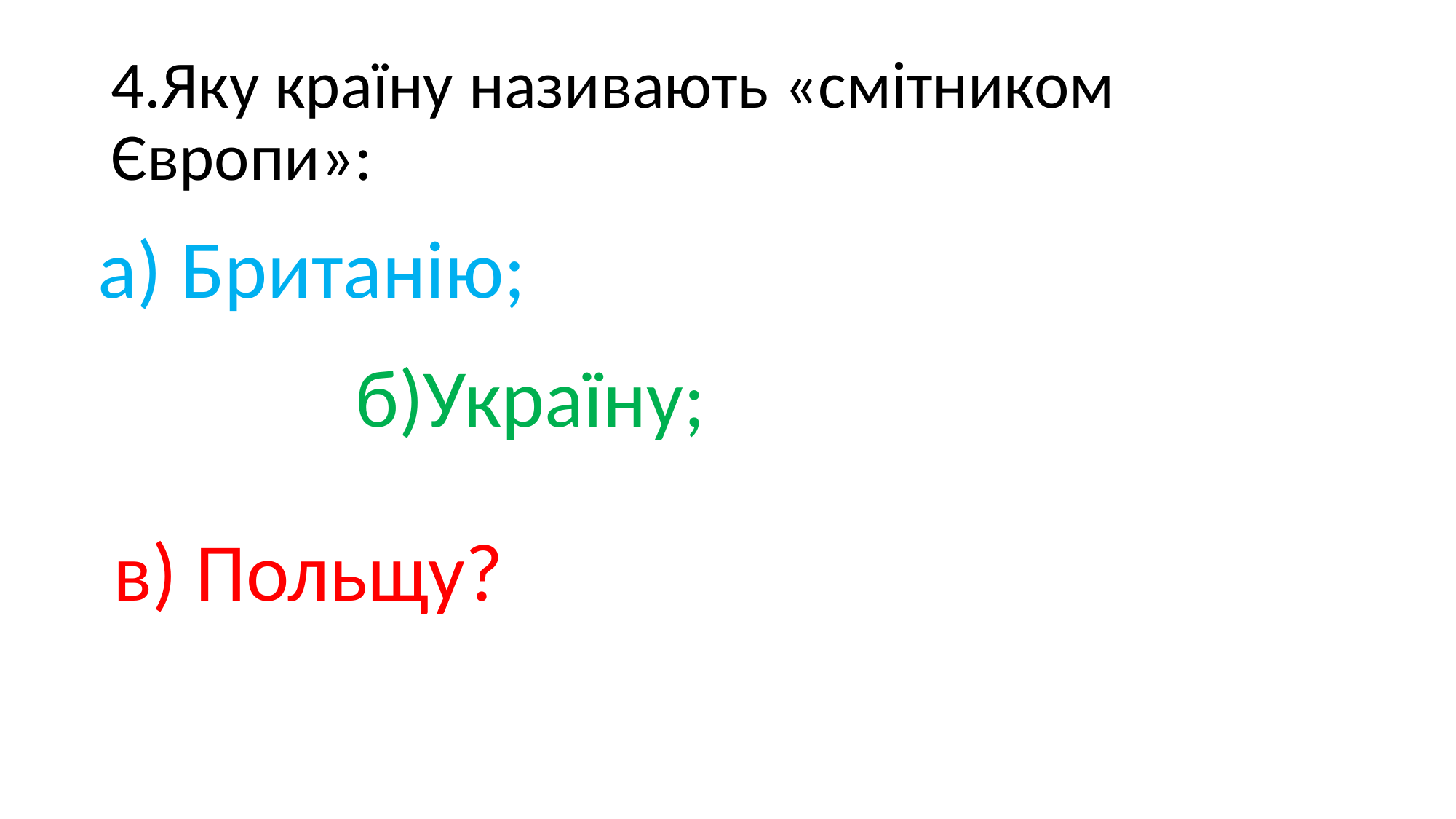

# 4.Яку країну називають «смітником Європи»:
а) Британію;
б)Україну;
в) Польщу?